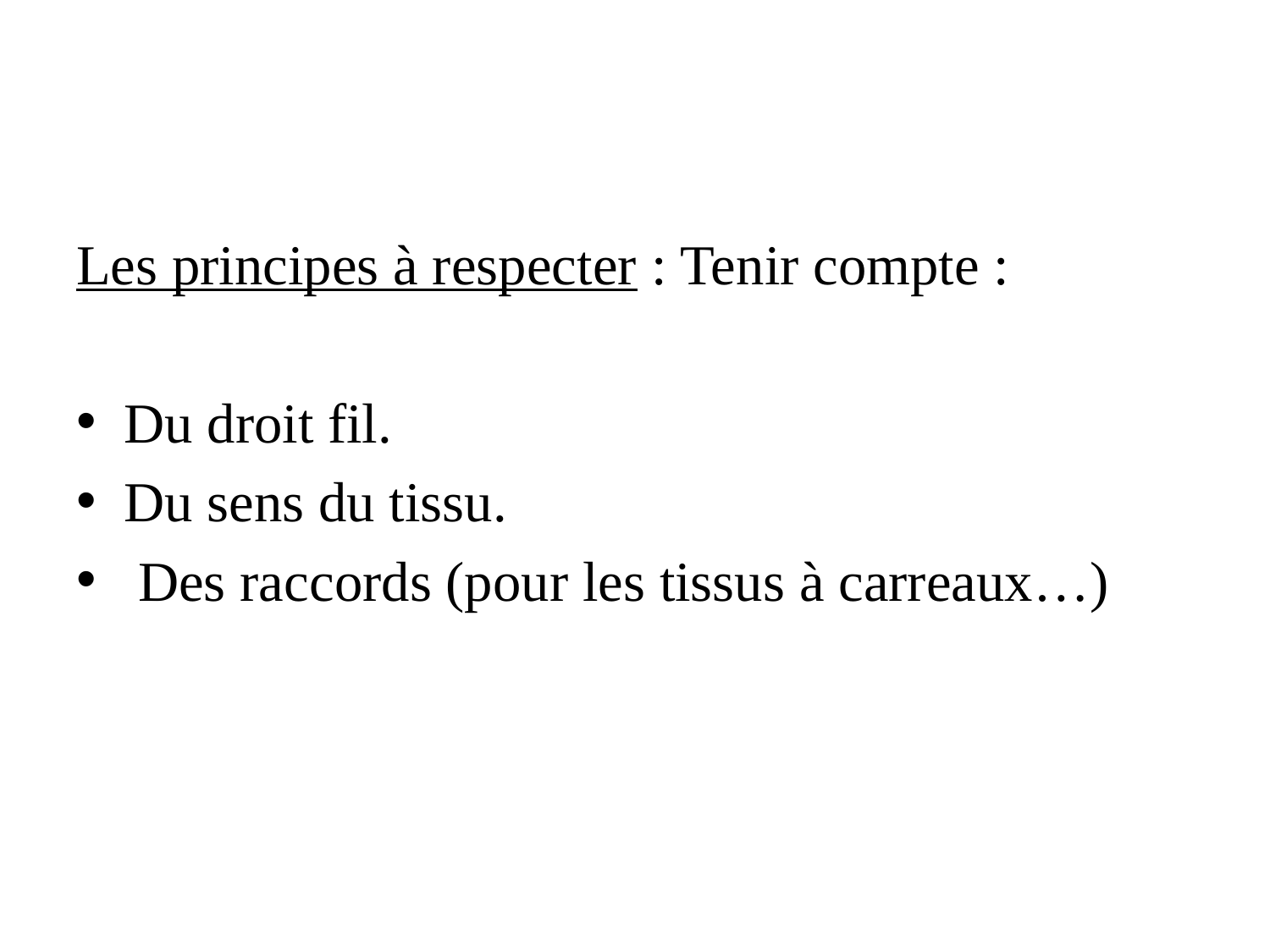

Les principes à respecter : Tenir compte :

Du droit fil.
Du sens du tissu.
 Des raccords (pour les tissus à carreaux…)